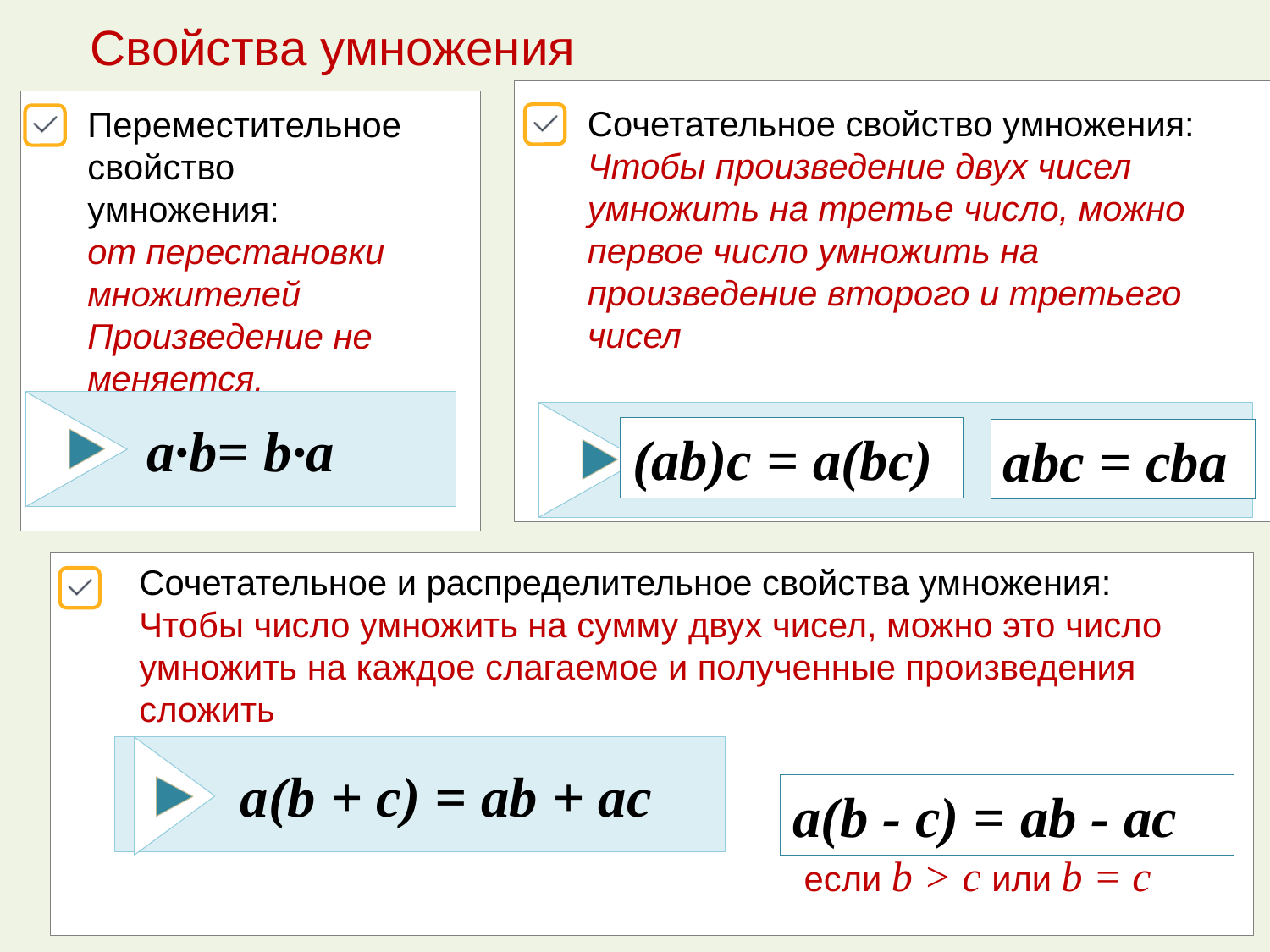

Свойства умножения

Сочетательное свойство умножения:
Чтобы произведение двух чисел умножить на третье число, можно
первое число умножить на произведение второго и третьего чисел
Переместительное  свойство
умножения:
от перестановки множителей
Произведение не меняется.

а∙b= b∙а

(ab)c = a(bc)
abc = cba

Сочетательное и распределительное свойства умножения:
Чтобы число умножить на сумму двух чисел, можно это число умножить на каждое слагаемое и полученные произведения сложить

        а(b + с) = ab + ac

a(b - с) = ab - ac
если b > с или b = с